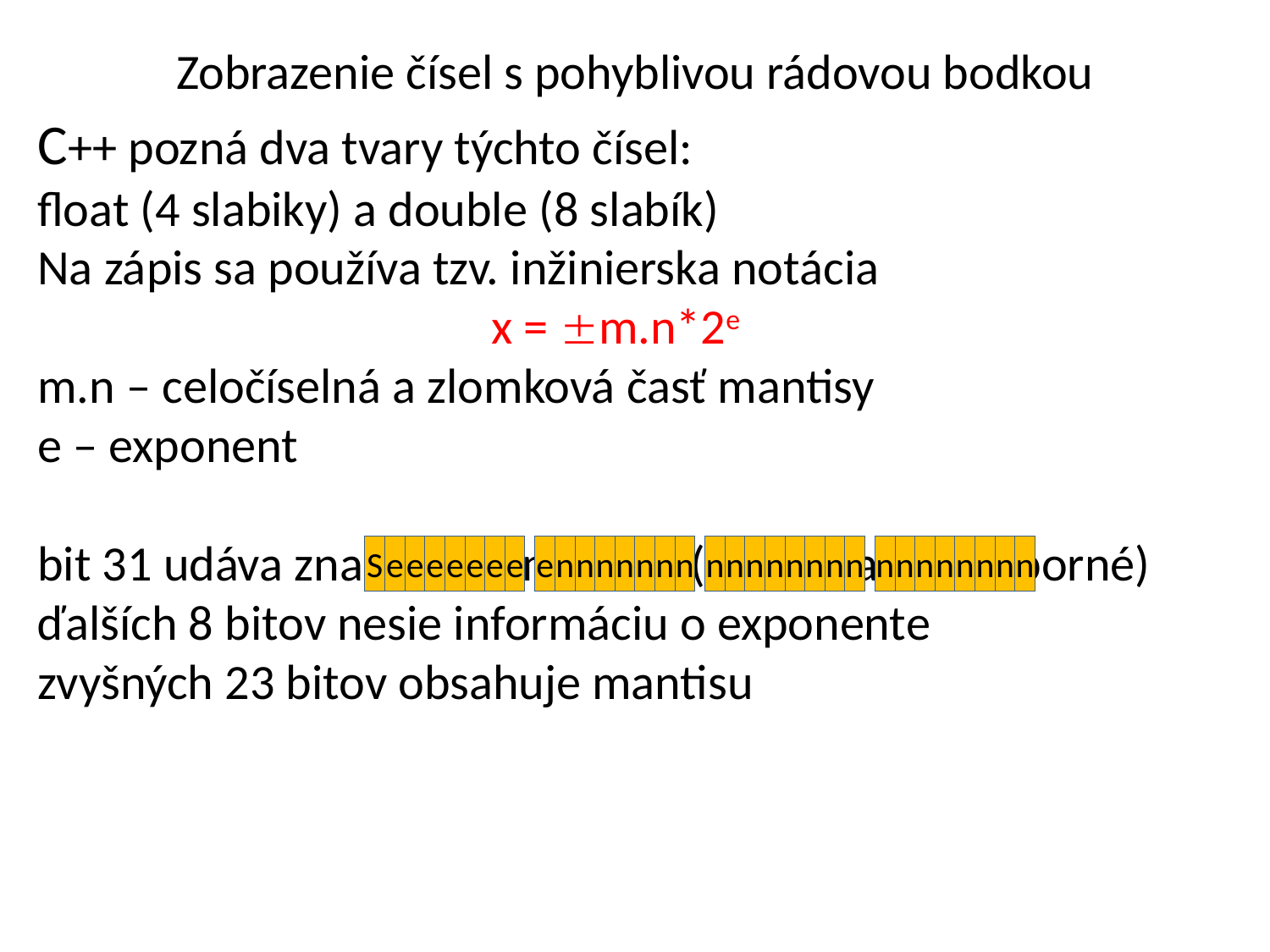

# Zobrazenie čísel s pohyblivou rádovou bodkou
C++ pozná dva tvary týchto čísel:
float (4 slabiky) a double (8 slabík)
Na zápis sa používa tzv. inžinierska notácia
x = ±m.n*2e
m.n – celočíselná a zlomková časť mantisy
e – exponent

bit 31 udáva znamienko mantisy (0/1 – kladné/záporné)
ďalších 8 bitov nesie informáciu o exponente
zvyšných 23 bitov obsahuje mantisu

S
e
e
e
e
e
e
e
e
n
n
n
n
n
n
n
n
n
n
n
n
n
n
n
n
n
n
n
n
n
n
n